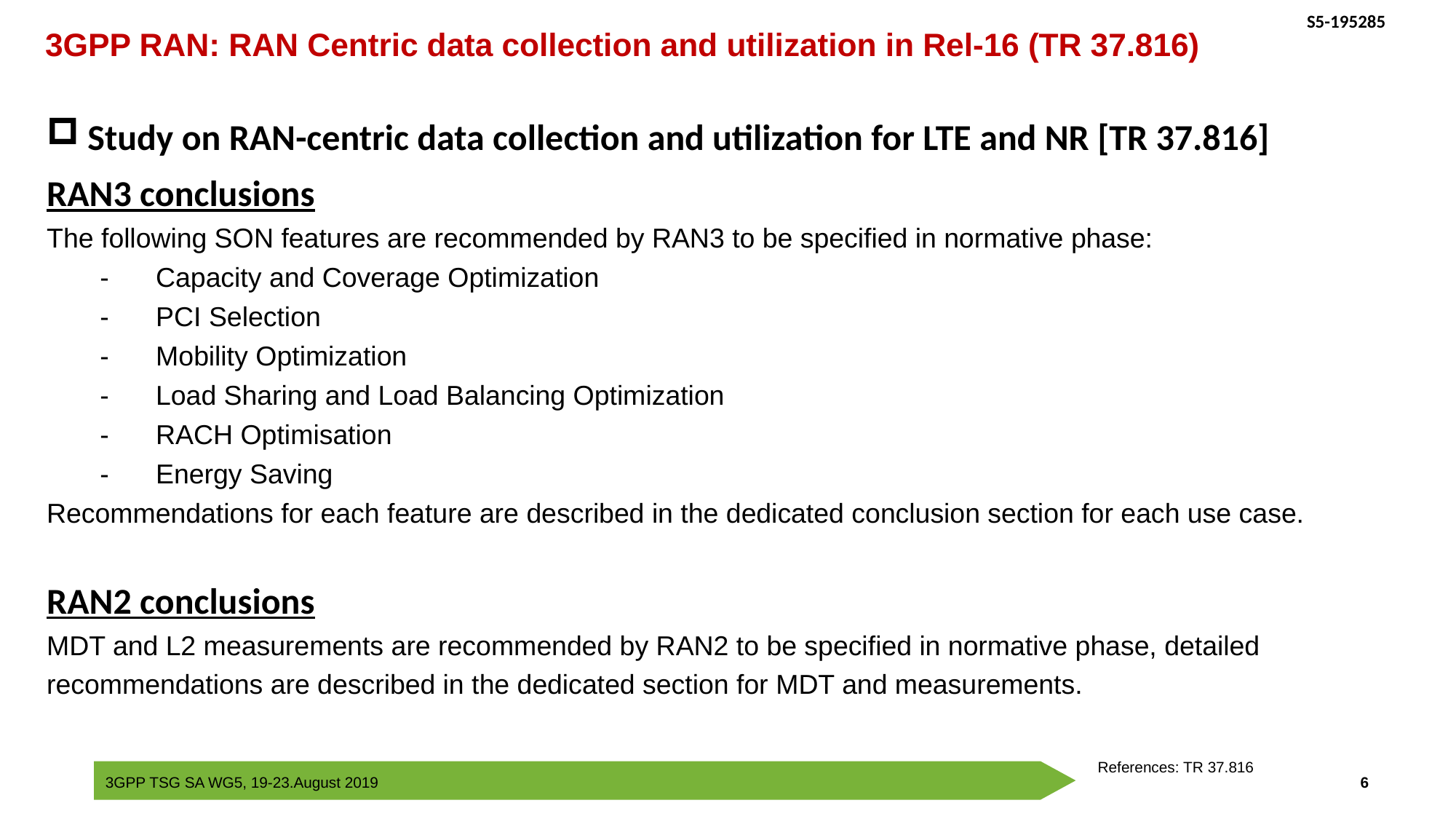

3GPP RAN: RAN Centric data collection and utilization in Rel-16 (TR 37.816)
Study on RAN-centric data collection and utilization for LTE and NR [TR 37.816]
RAN3 conclusions
The following SON features are recommended by RAN3 to be specified in normative phase:
       -	Capacity and Coverage Optimization
       -	PCI Selection
       -	Mobility Optimization
       -	Load Sharing and Load Balancing Optimization
       -	RACH Optimisation
       -	Energy Saving
Recommendations for each feature are described in the dedicated conclusion section for each use case.

RAN2 conclusions
MDT and L2 measurements are recommended by RAN2 to be specified in normative phase, detailed recommendations are described in the dedicated section for MDT and measurements.
References: TR 37.816